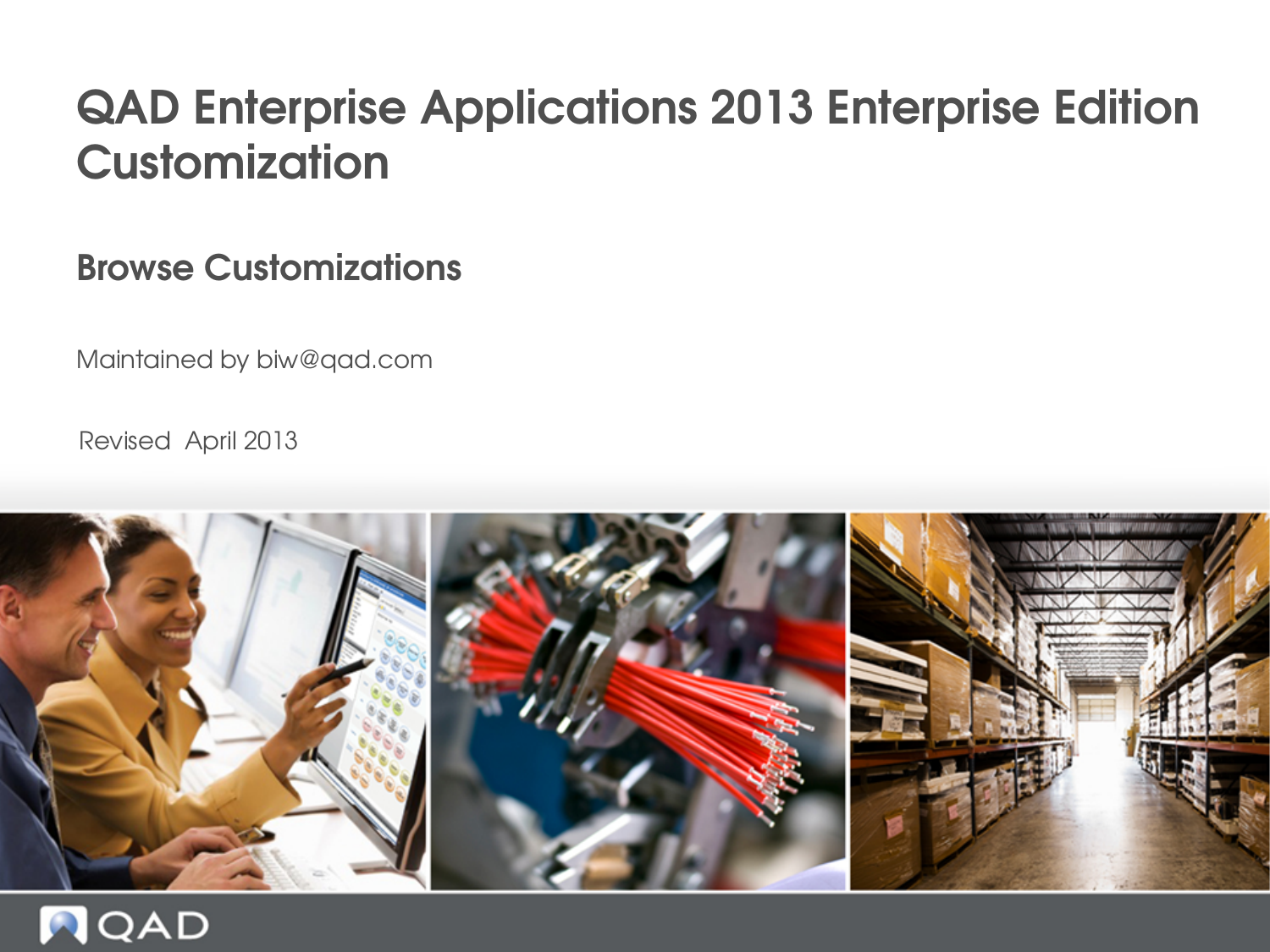

# QAD Enterprise Applications 2013 Enterprise Edition Customization
Browse Customizations

Maintained by biw@qad.com

Revised  April 2013